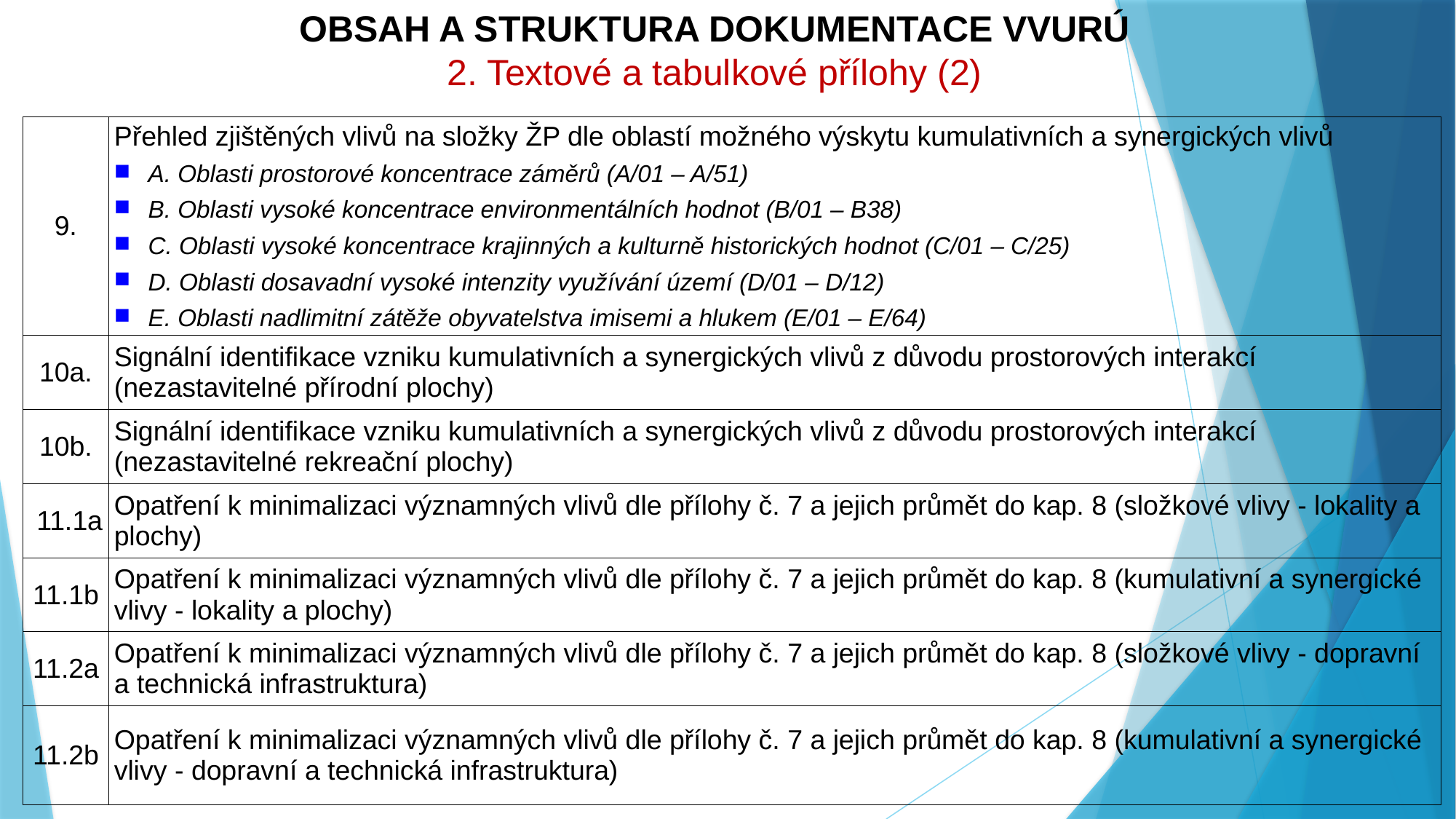

# OBSAH A STRUKTURA DOKUMENTACE VVURÚ 2. Textové a tabulkové přílohy (2)
| 9. | Přehled zjištěných vlivů na složky ŽP dle oblastí možného výskytu kumulativních a synergických vlivů A. Oblasti prostorové koncentrace záměrů (A/01 – A/51) B. Oblasti vysoké koncentrace environmentálních hodnot (B/01 – B38) C. Oblasti vysoké koncentrace krajinných a kulturně historických hodnot (C/01 – C/25) D. Oblasti dosavadní vysoké intenzity využívání území (D/01 – D/12) E. Oblasti nadlimitní zátěže obyvatelstva imisemi a hlukem (E/01 – E/64) |
| --- | --- |
| 10a. | Signální identifikace vzniku kumulativních a synergických vlivů z důvodu prostorových interakcí (nezastavitelné přírodní plochy) |
| 10b. | Signální identifikace vzniku kumulativních a synergických vlivů z důvodu prostorových interakcí (nezastavitelné rekreační plochy) |
| 11.1a | Opatření k minimalizaci významných vlivů dle přílohy č. 7 a jejich průmět do kap. 8 (složkové vlivy - lokality a plochy) |
| 11.1b | Opatření k minimalizaci významných vlivů dle přílohy č. 7 a jejich průmět do kap. 8 (kumulativní a synergické vlivy - lokality a plochy) |
| 11.2a | Opatření k minimalizaci významných vlivů dle přílohy č. 7 a jejich průmět do kap. 8 (složkové vlivy - dopravní a technická infrastruktura) |
| 11.2b | Opatření k minimalizaci významných vlivů dle přílohy č. 7 a jejich průmět do kap. 8 (kumulativní a synergické vlivy - dopravní a technická infrastruktura) |